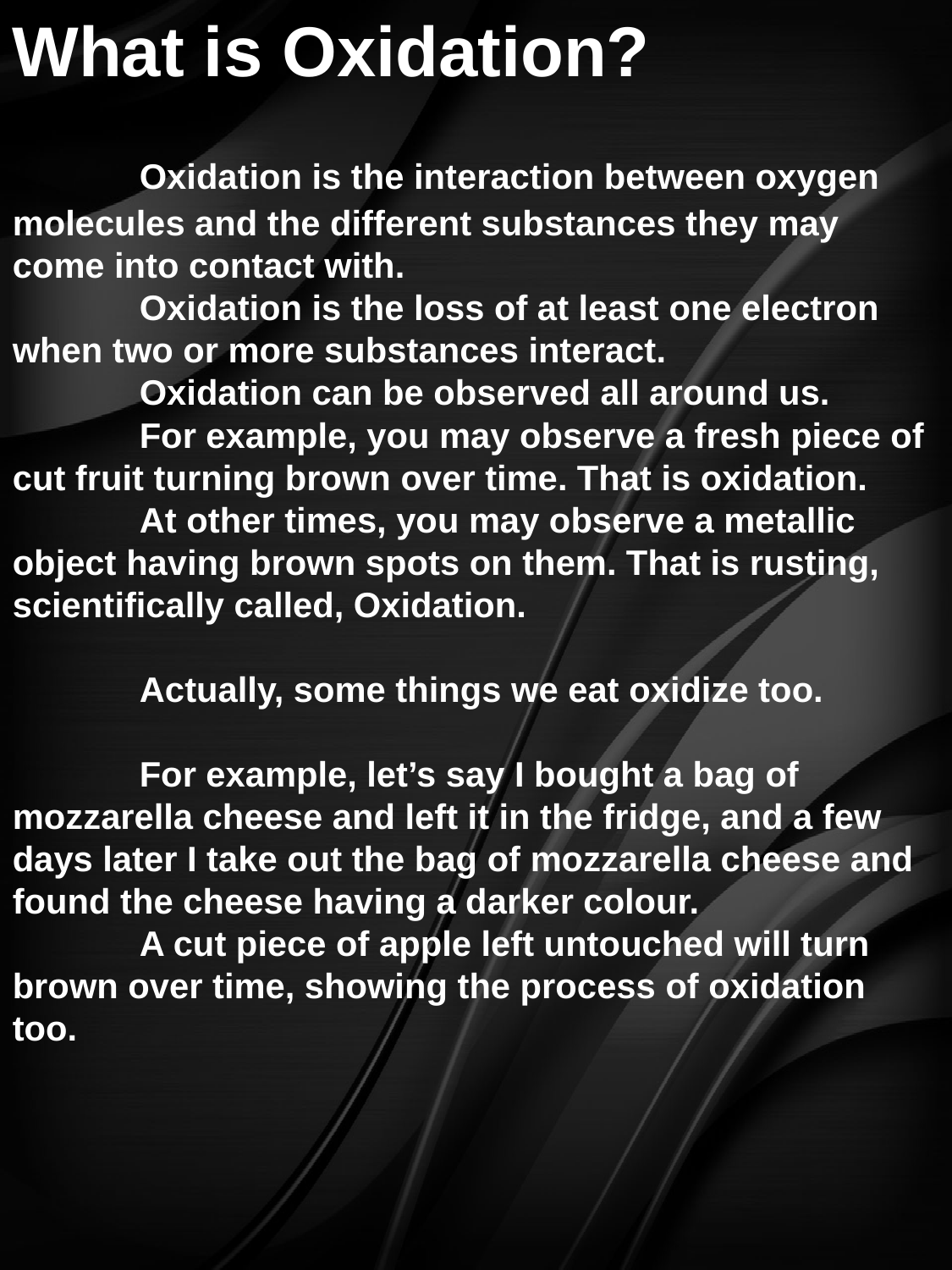

What is Oxidation?

	Oxidation is the interaction between oxygen molecules and the different substances they may come into contact with.
	Oxidation is the loss of at least one electron when two or more substances interact.
	Oxidation can be observed all around us.
	For example, you may observe a fresh piece of cut fruit turning brown over time. That is oxidation.
	At other times, you may observe a metallic object having brown spots on them. That is rusting, scientifically called, Oxidation.

	Actually, some things we eat oxidize too.

	For example, let’s say I bought a bag of mozzarella cheese and left it in the fridge, and a few days later I take out the bag of mozzarella cheese and found the cheese having a darker colour.
	A cut piece of apple left untouched will turn brown over time, showing the process of oxidation too.